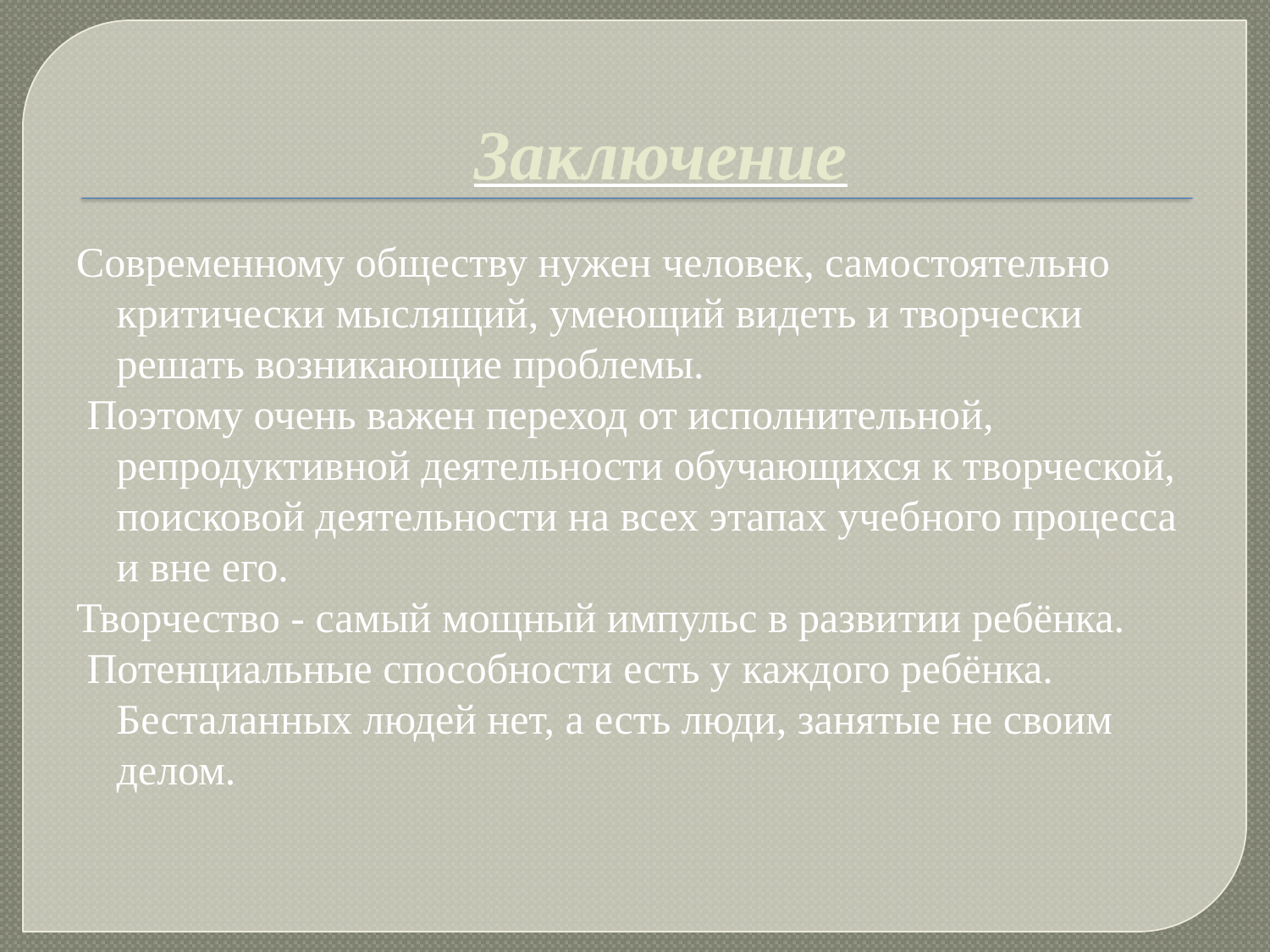

Заключение
Современному обществу нужен человек, самостоятельно критически мыслящий, умеющий видеть и творчески решать возникающие проблемы.
 Поэтому очень важен переход от исполнительной, репродуктивной деятельности обучающихся к творческой, поисковой деятельности на всех этапах учебного процесса и вне его.
Творчество - самый мощный импульс в развитии ребёнка.
 Потенциальные способности есть у каждого ребёнка. Бесталанных людей нет, а есть люди, занятые не своим делом.